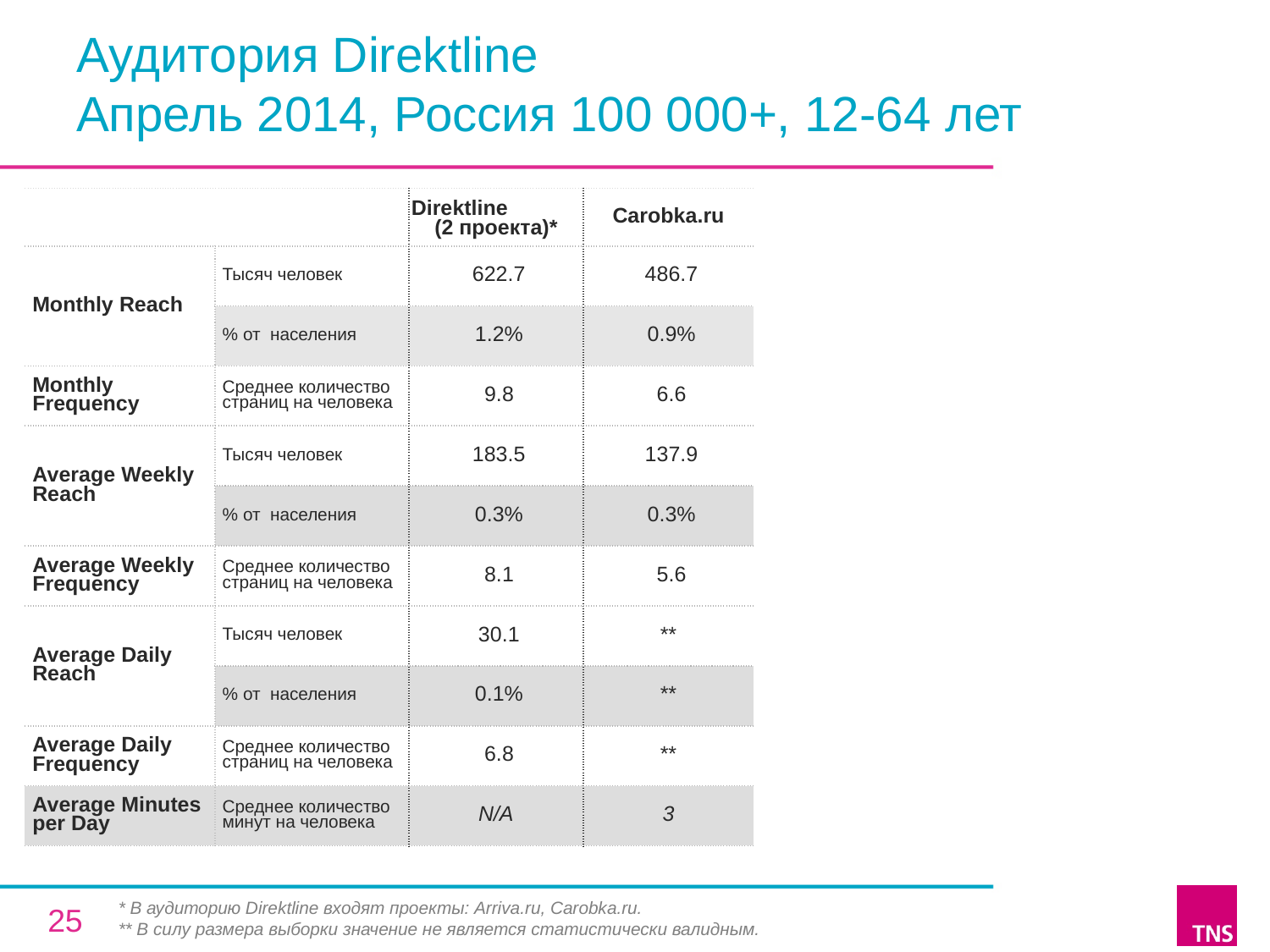

# Аудитория Direktline Апрель 2014, Россия 100 000+, 12-64 лет
|  |  | Direktline (2 проекта)\* | Carobka.ru |
| --- | --- | --- | --- |
| Monthly Reach | Тысяч человек | 622.7 | 486.7 |
|  | % от населения | 1.2% | 0.9% |
| Monthly Frequency | Среднее количество страниц на человека | 9.8 | 6.6 |
| Average Weekly Reach | Тысяч человек | 183.5 | 137.9 |
|  | % от населения | 0.3% | 0.3% |
| Average Weekly Frequency | Среднее количество страниц на человека | 8.1 | 5.6 |
| Average Daily Reach | Тысяч человек | 30.1 | \*\* |
|  | % от населения | 0.1% | \*\* |
| Average Daily Frequency | Среднее количество страниц на человека | 6.8 | \*\* |
| Average Minutes per Day | Среднее количество минут на человека | N/A | 3 |
* В аудиторию Direktline входят проекты: Arriva.ru, Carobka.ru.
** В силу размера выборки значение не является статистически валидным.
25